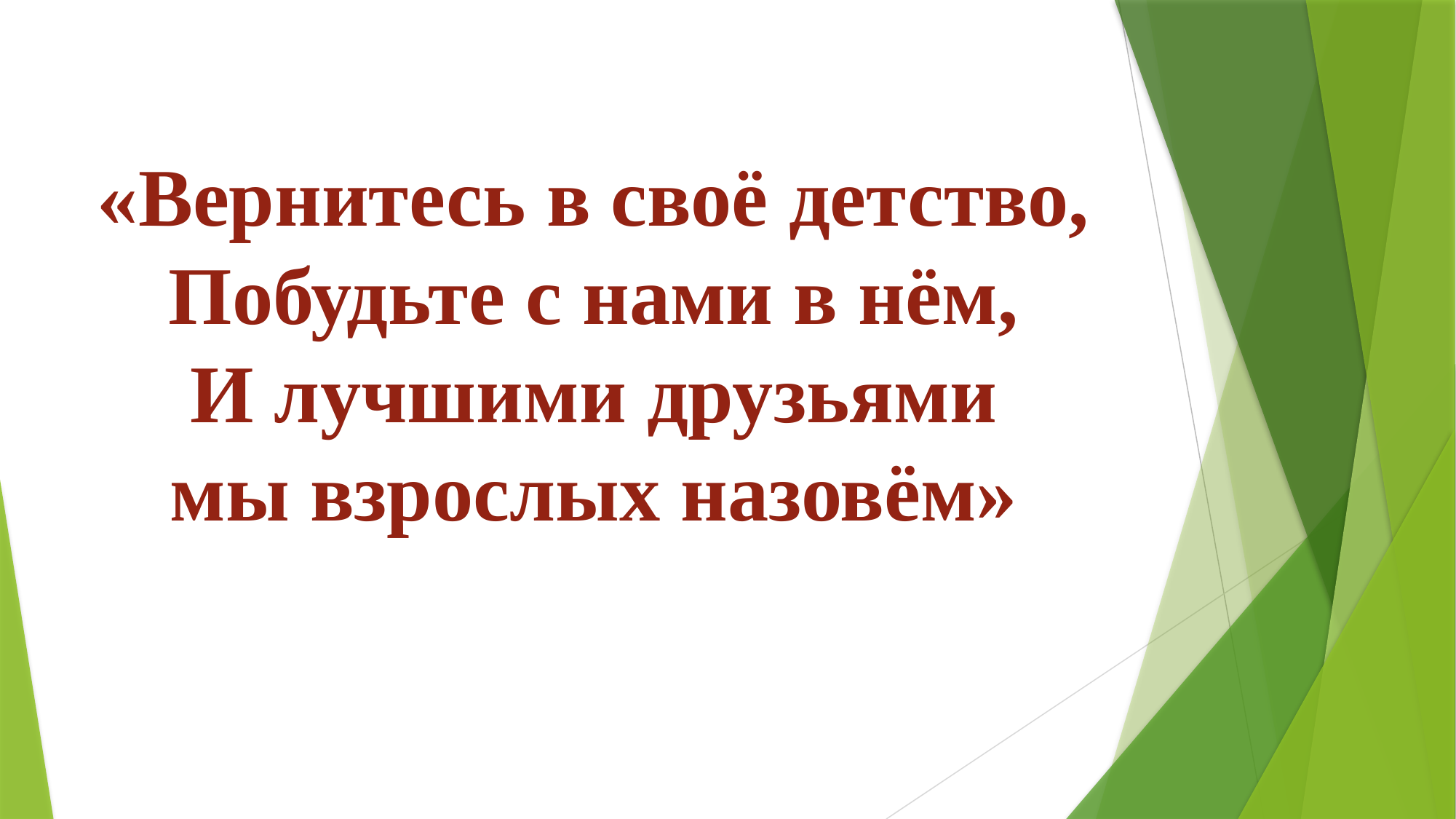

«Вернитесь в своё детство,
Побудьте с нами в нём,
И лучшими друзьями
мы взрослых назовём»